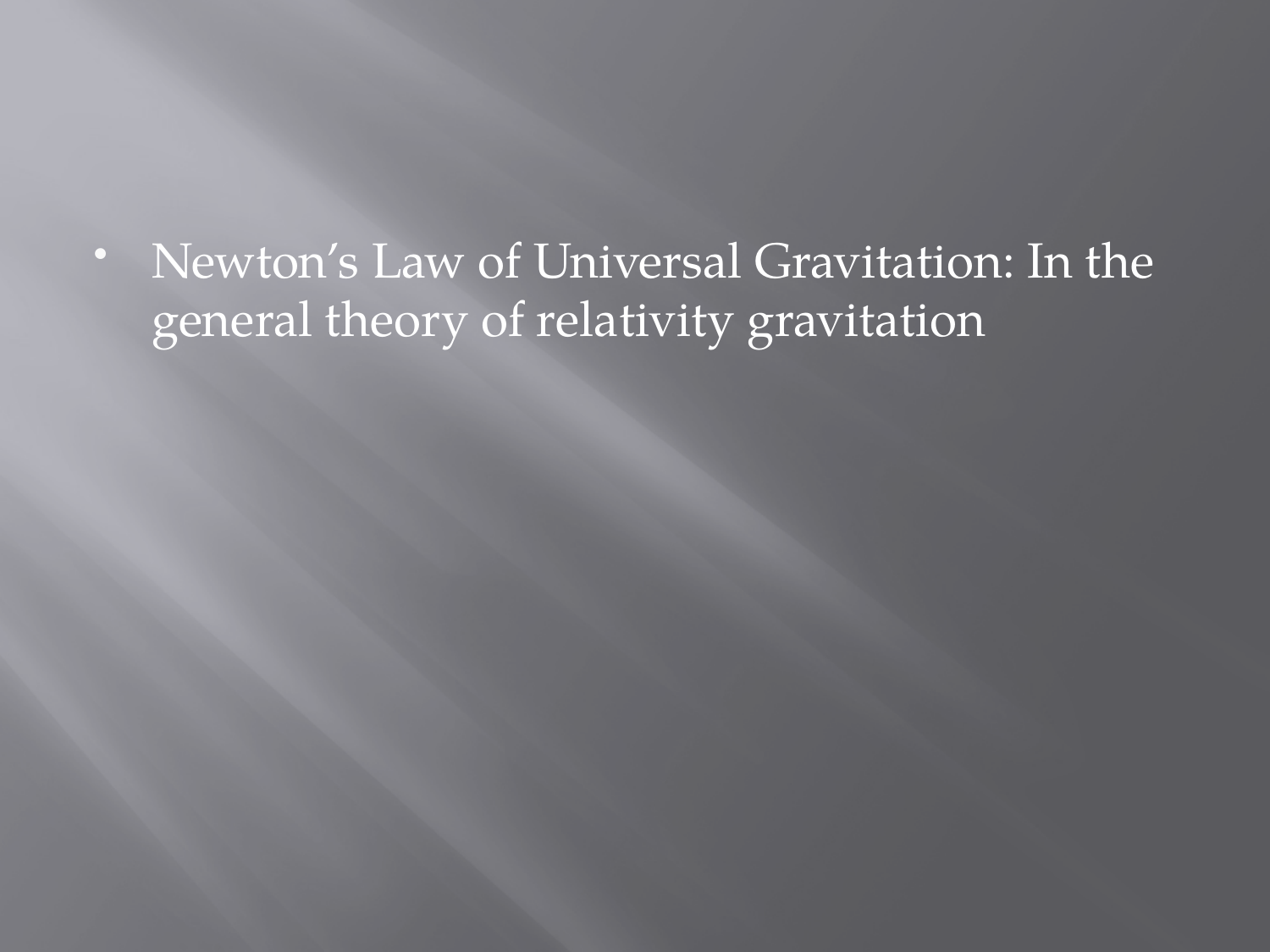

#
Newton’s Law of Universal Gravitation: In the general theory of relativity gravitation